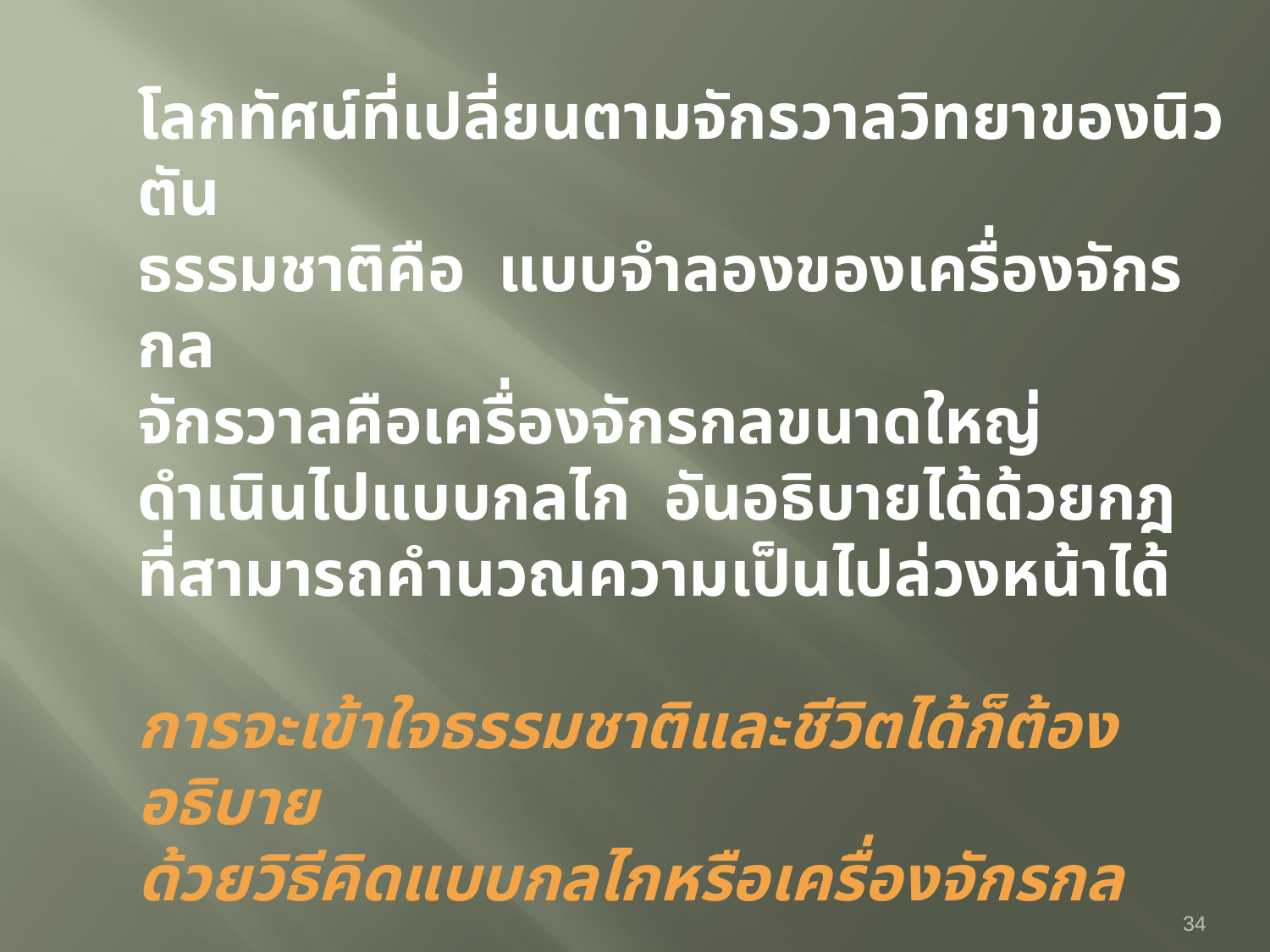

โลกทัศน์ที่เปลี่ยนตามจักรวาลวิทยาของนิวตัน
ธรรมชาติคือ  แบบจำลองของเครื่องจักรกล
จักรวาลคือเครื่องจักรกลขนาดใหญ่
ดำเนินไปแบบกลไก  อันอธิบายได้ด้วยกฎ
ที่สามารถคำนวณความเป็นไปล่วงหน้าได้

การจะเข้าใจธรรมชาติและชีวิตได้ก็ต้องอธิบาย
ด้วยวิธีคิดแบบกลไกหรือเครื่องจักรกล
34